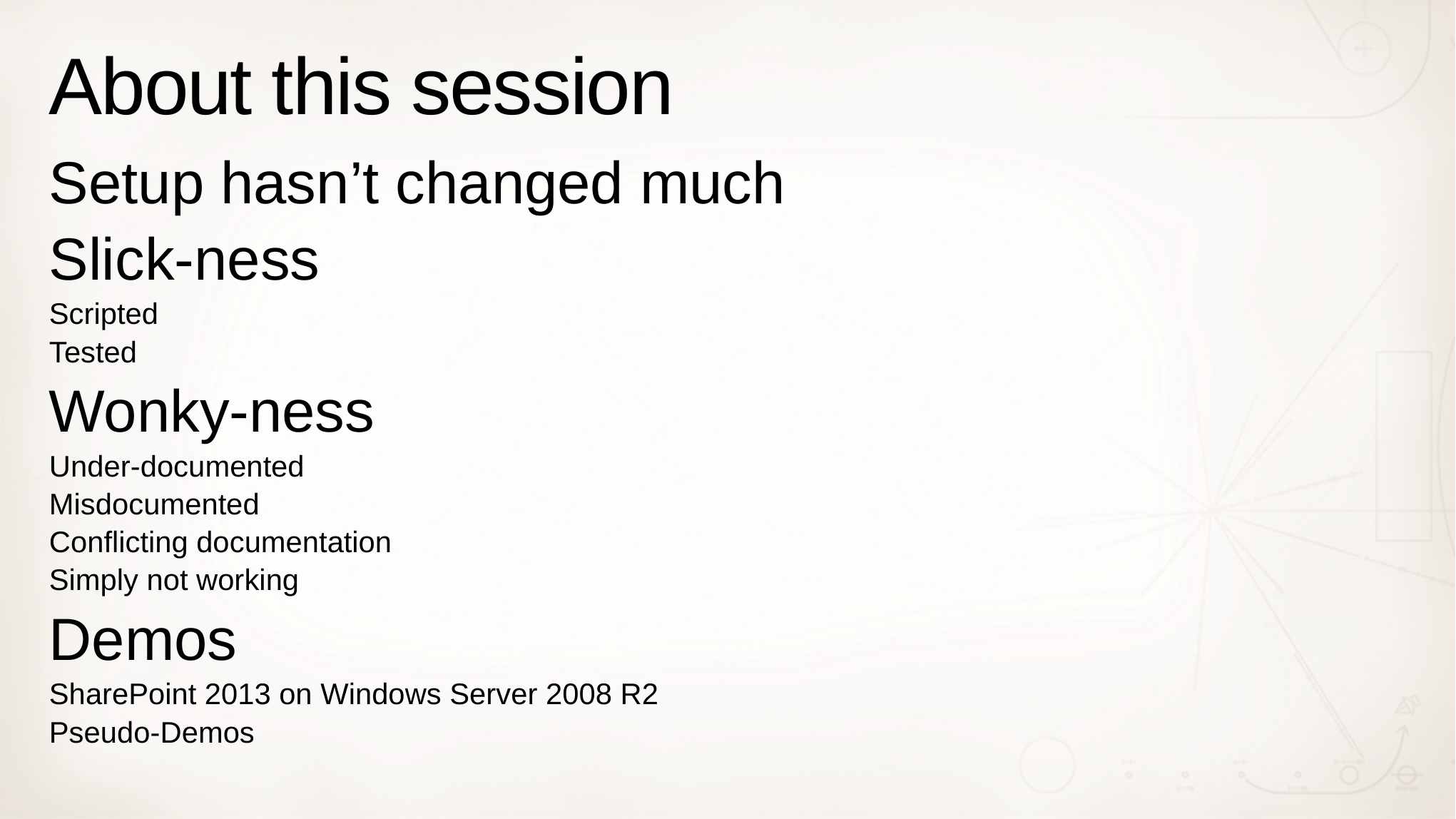

# About this session
Setup hasn’t changed much
Slick-ness
Scripted
Tested
Wonky-ness
Under-documented
Misdocumented
Conflicting documentation
Simply not working
Demos
SharePoint 2013 on Windows Server 2008 R2
Pseudo-Demos